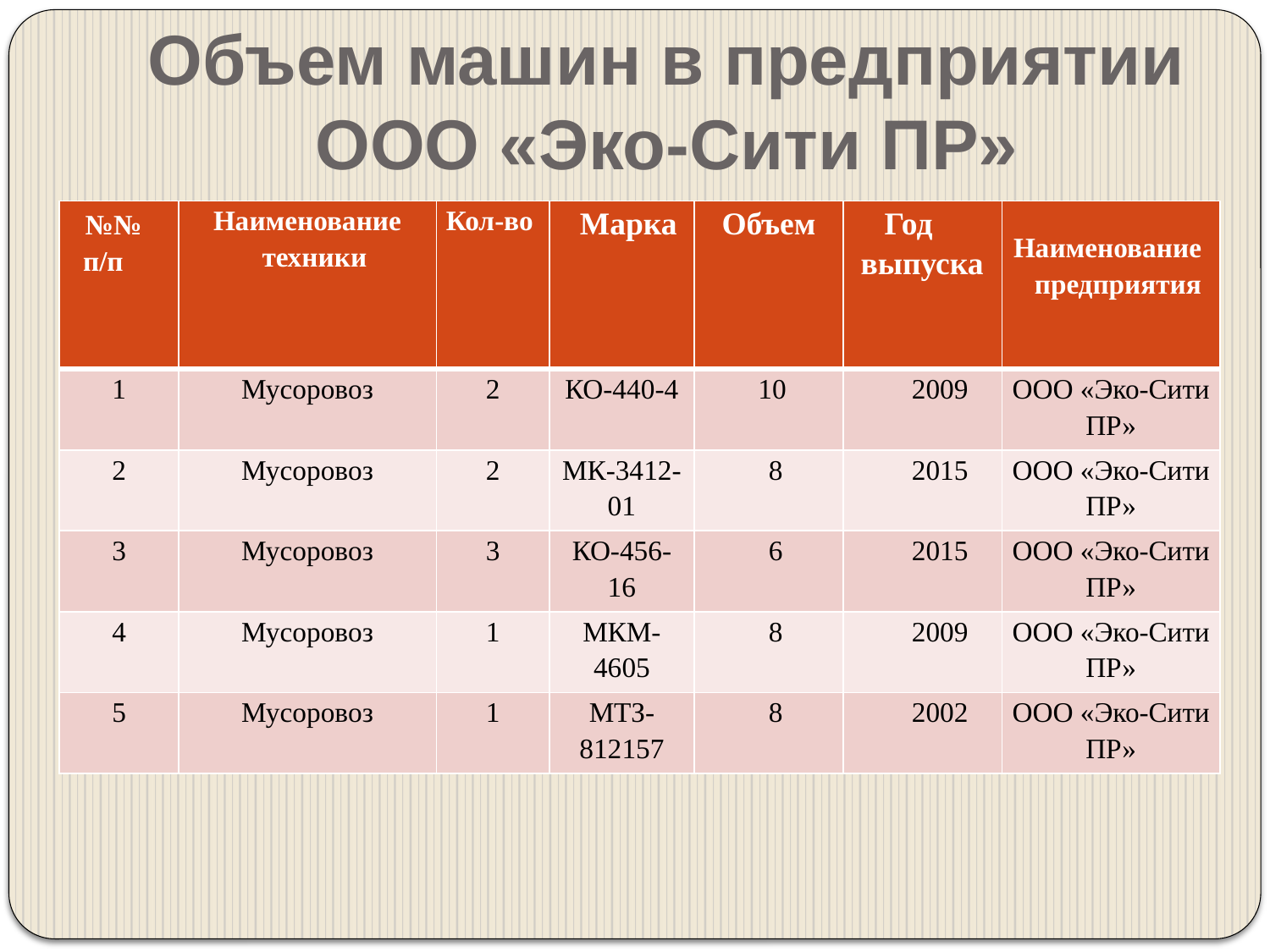

# Объем машин в предприятии ООО «Эко-Сити ПР»
| №№ п/п | Наименование техники | Кол-во | Марка | Объем | Год выпуска | Наименование предприятия |
| --- | --- | --- | --- | --- | --- | --- |
| 1 | Мусоровоз | 2 | КО-440-4 | 10 | 2009 | ООО «Эко-Сити ПР» |
| 2 | Мусоровоз | 2 | МК-3412-01 | 8 | 2015 | ООО «Эко-Сити ПР» |
| 3 | Мусоровоз | 3 | КО-456-16 | 6 | 2015 | ООО «Эко-Сити ПР» |
| 4 | Мусоровоз | 1 | МКМ-4605 | 8 | 2009 | ООО «Эко-Сити ПР» |
| 5 | Мусоровоз | 1 | МТЗ-812157 | 8 | 2002 | ООО «Эко-Сити ПР» |